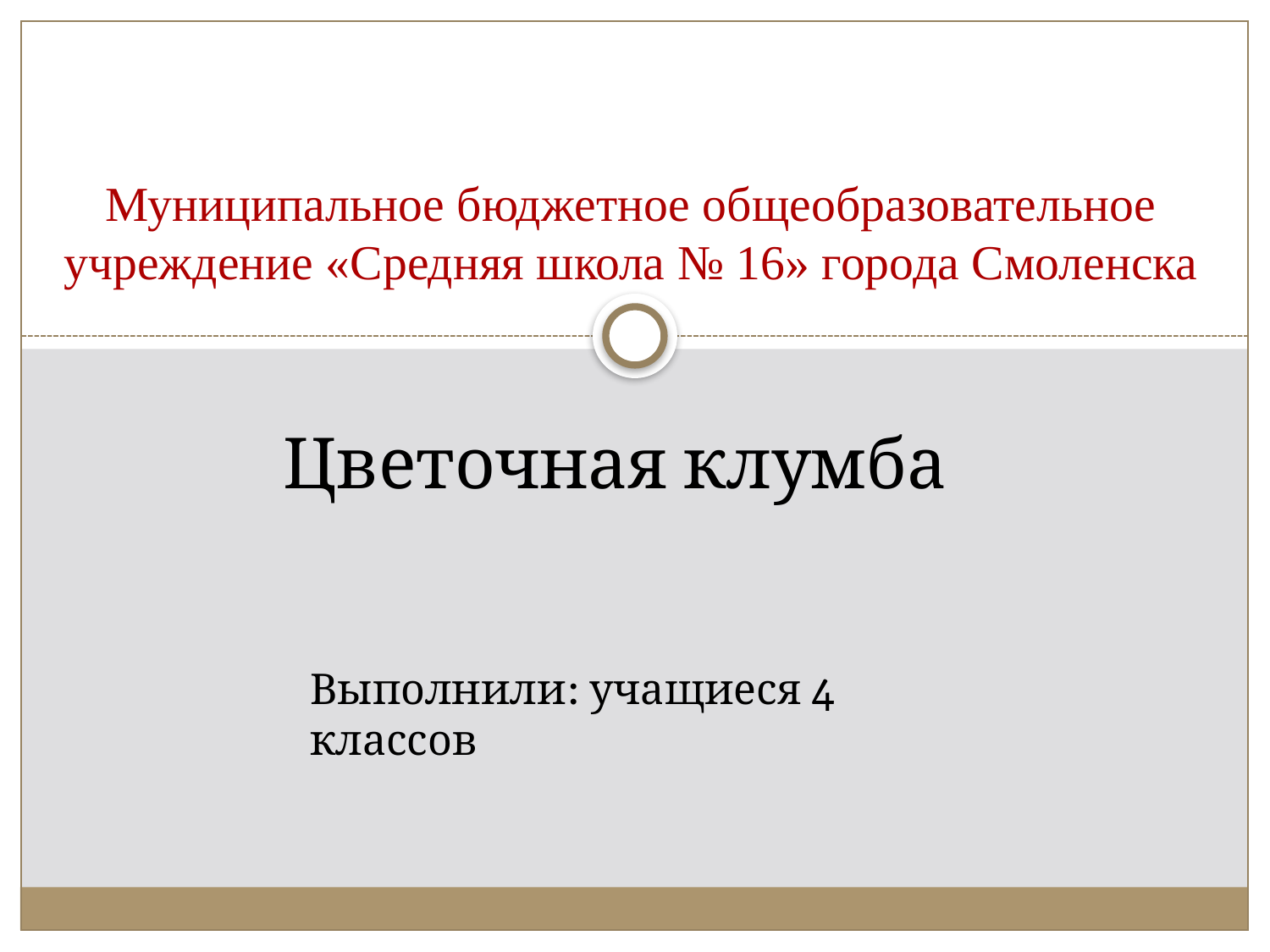

# Муниципальное бюджетное общеобразовательное учреждение «Средняя школа № 16» города Смоленска

Цветочная клумба
Выполнили: учащиеся 4 классов